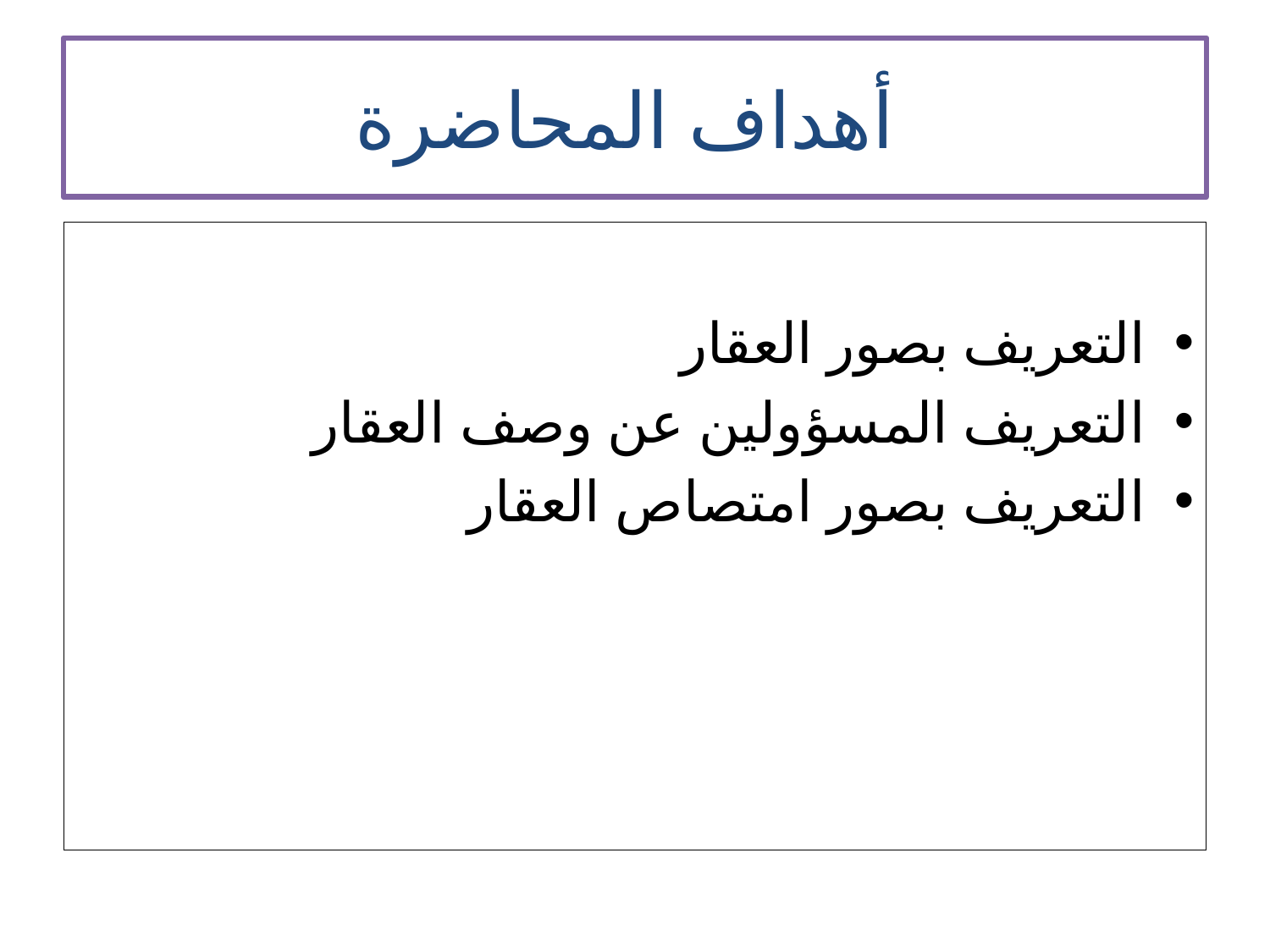

# أهداف المحاضرة

التعريف بصور العقار
التعريف المسؤولين عن وصف العقار
التعريف بصور امتصاص العقار